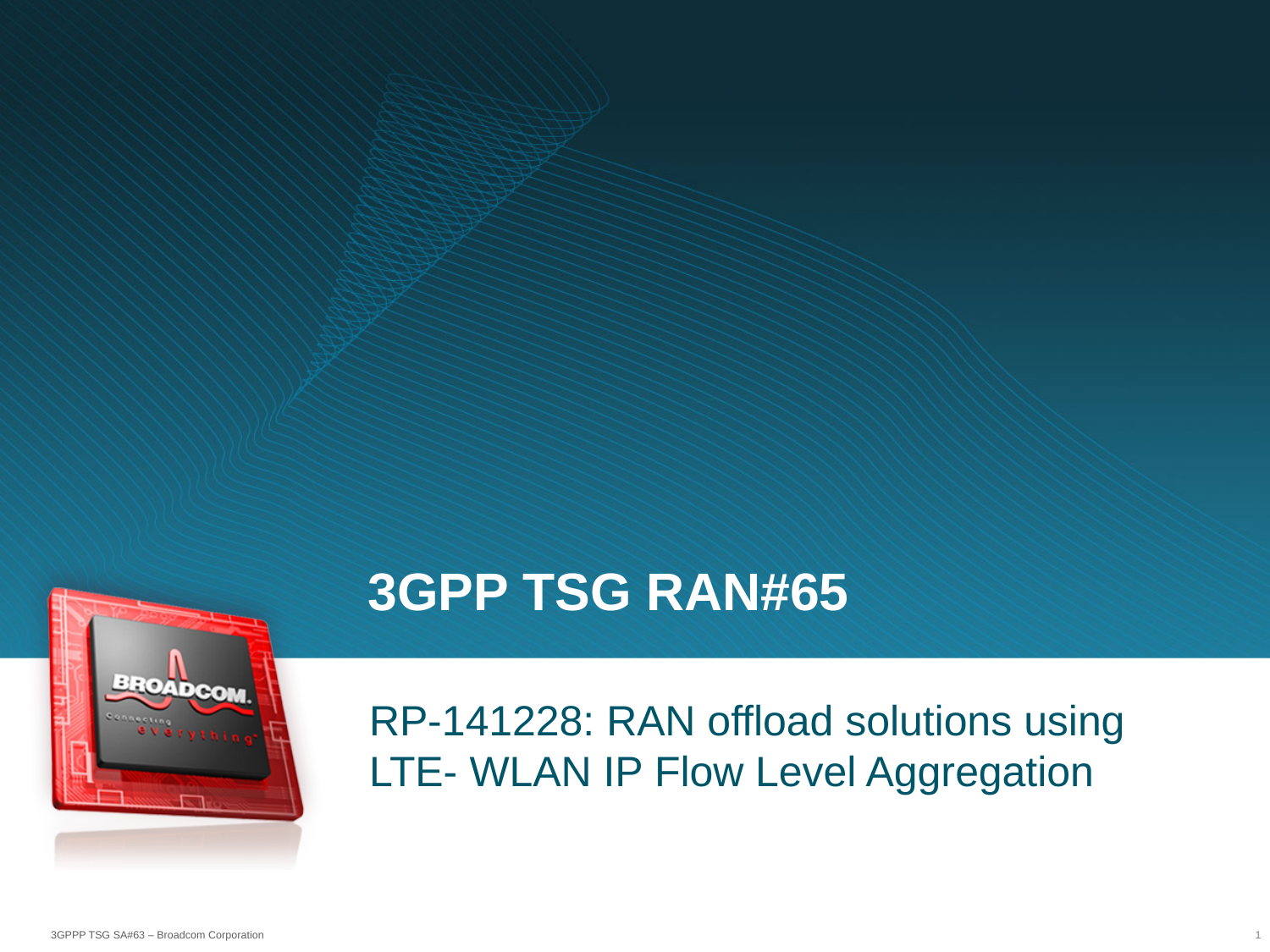

3GPP TSG RAN#65
RP-141228: RAN offload solutions using LTE- WLAN IP Flow Level Aggregation